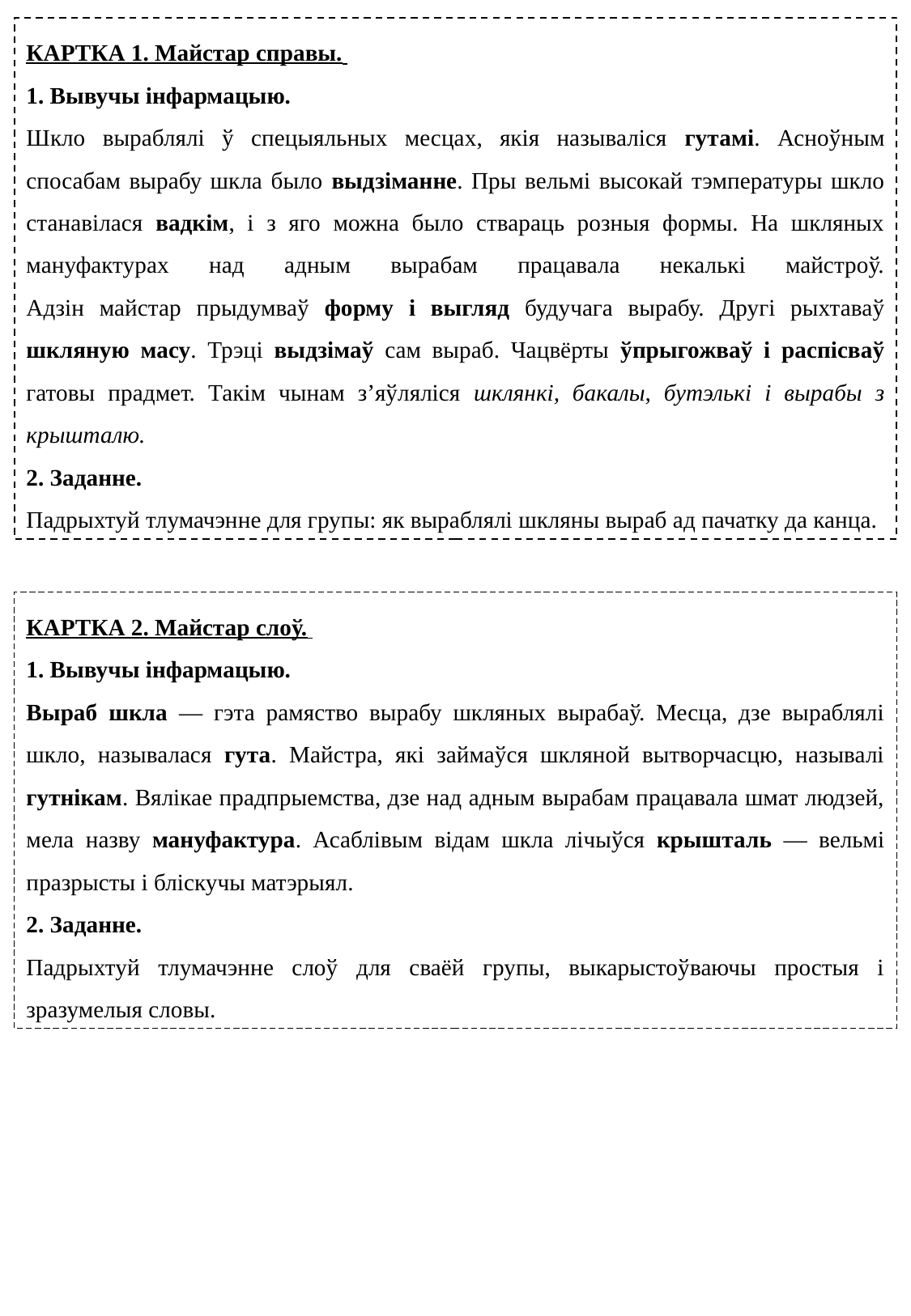

КАРТКА 1. Майстар справы.
1. Вывучы інфармацыю.
Шкло выраблялі ў спецыяльных месцах, якія называліся гутамі. Асноўным спосабам вырабу шкла было выдзіманне. Пры вельмі высокай тэмпературы шкло станавілася вадкім, і з яго можна было ствараць розныя формы. На шкляных мануфактурах над адным вырабам працавала некалькі майстроў.
Адзін майстар прыдумваў форму і выгляд будучага вырабу. Другі рыхтаваў шкляную масу. Трэці выдзімаў сам выраб. Чацвёрты ўпрыгожваў і распісваў гатовы прадмет. Такім чынам з’яўляліся шклянкі, бакалы, бутэлькі і вырабы з крышталю.
2. Заданне.
Падрыхтуй тлумачэнне для групы: як выраблялі шкляны выраб ад пачатку да канца.
КАРТКА 2. Майстар слоў.
1. Вывучы інфармацыю.
Выраб шкла — гэта рамяство вырабу шкляных вырабаў. Месца, дзе выраблялі шкло, называлася гута. Майстра, які займаўся шкляной вытворчасцю, называлі гутнікам. Вялікае прадпрыемства, дзе над адным вырабам працавала шмат людзей, мела назву мануфактура. Асаблівым відам шкла лічыўся крышталь — вельмі празрысты і бліскучы матэрыял.
2. Заданне.
Падрыхтуй тлумачэнне слоў для сваёй групы, выкарыстоўваючы простыя і зразумелыя словы.